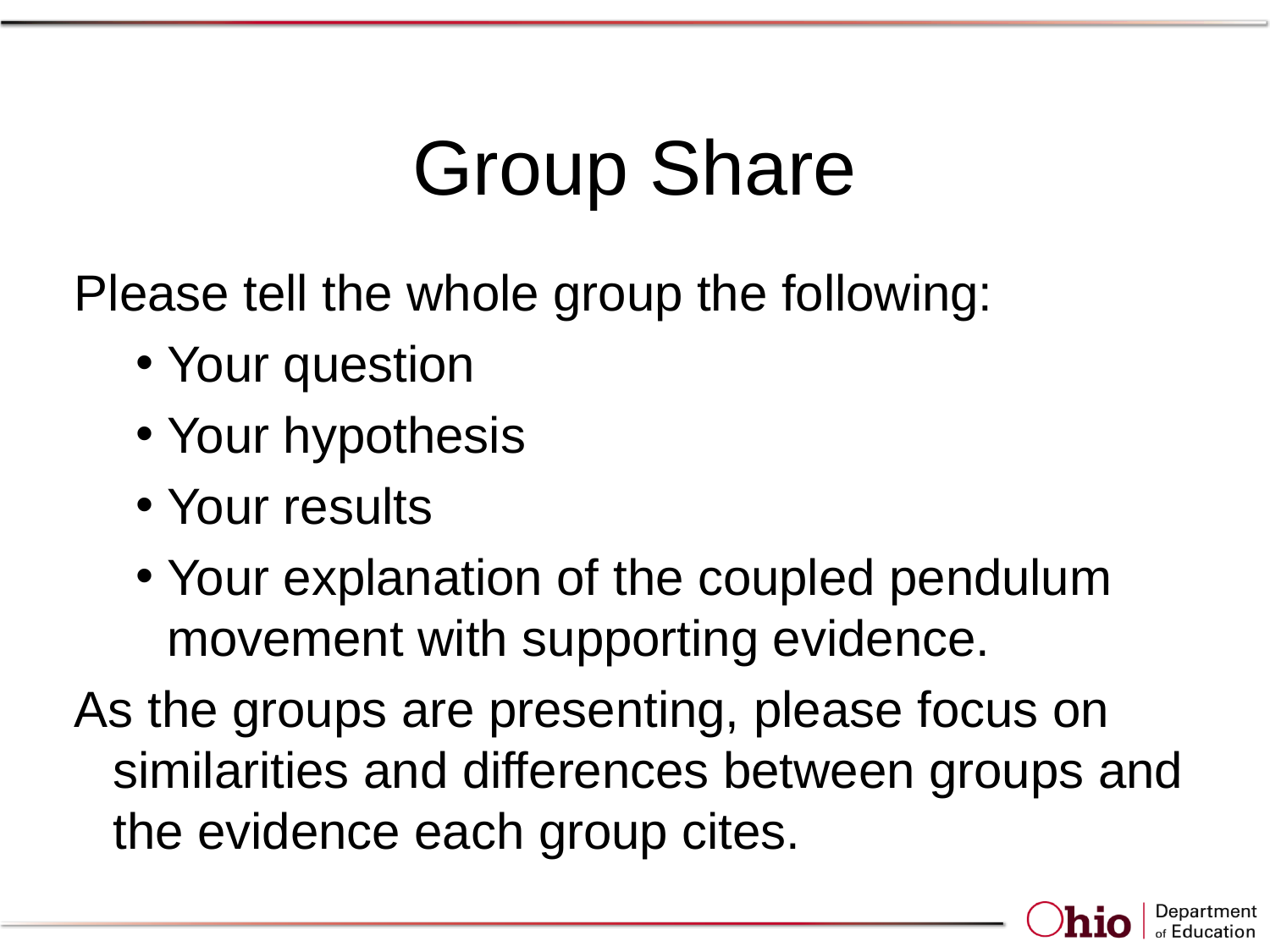

# Group Share
Please tell the whole group the following:
Your question
Your hypothesis
Your results
Your explanation of the coupled pendulum movement with supporting evidence.
As the groups are presenting, please focus on similarities and differences between groups and the evidence each group cites.